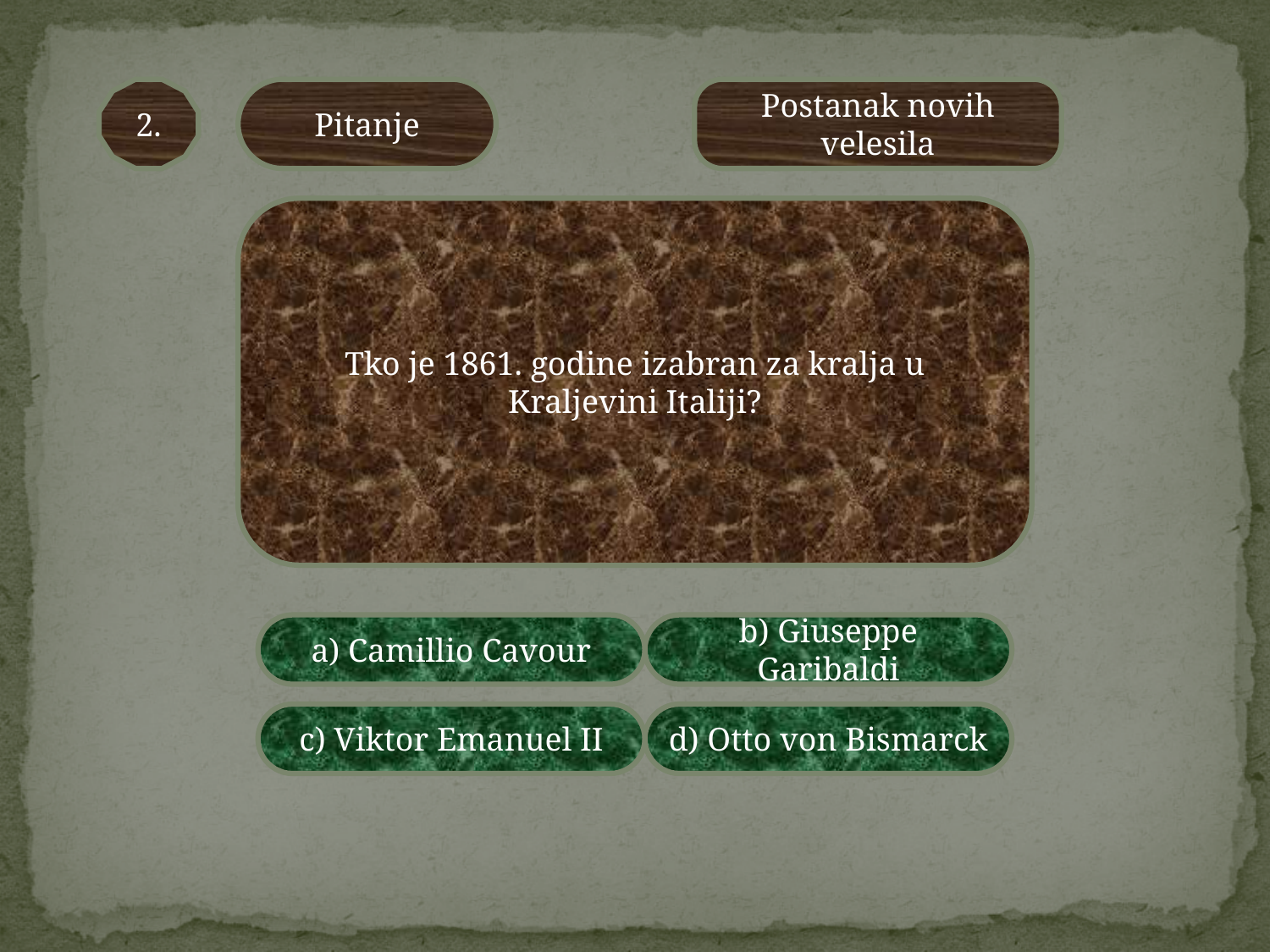

2.
Pitanje
Postanak novih velesila
Tko je 1861. godine izabran za kralja u Kraljevini Italiji?
a) Camillio Cavour
b) Giuseppe Garibaldi
c) Viktor Emanuel II
d) Otto von Bismarck